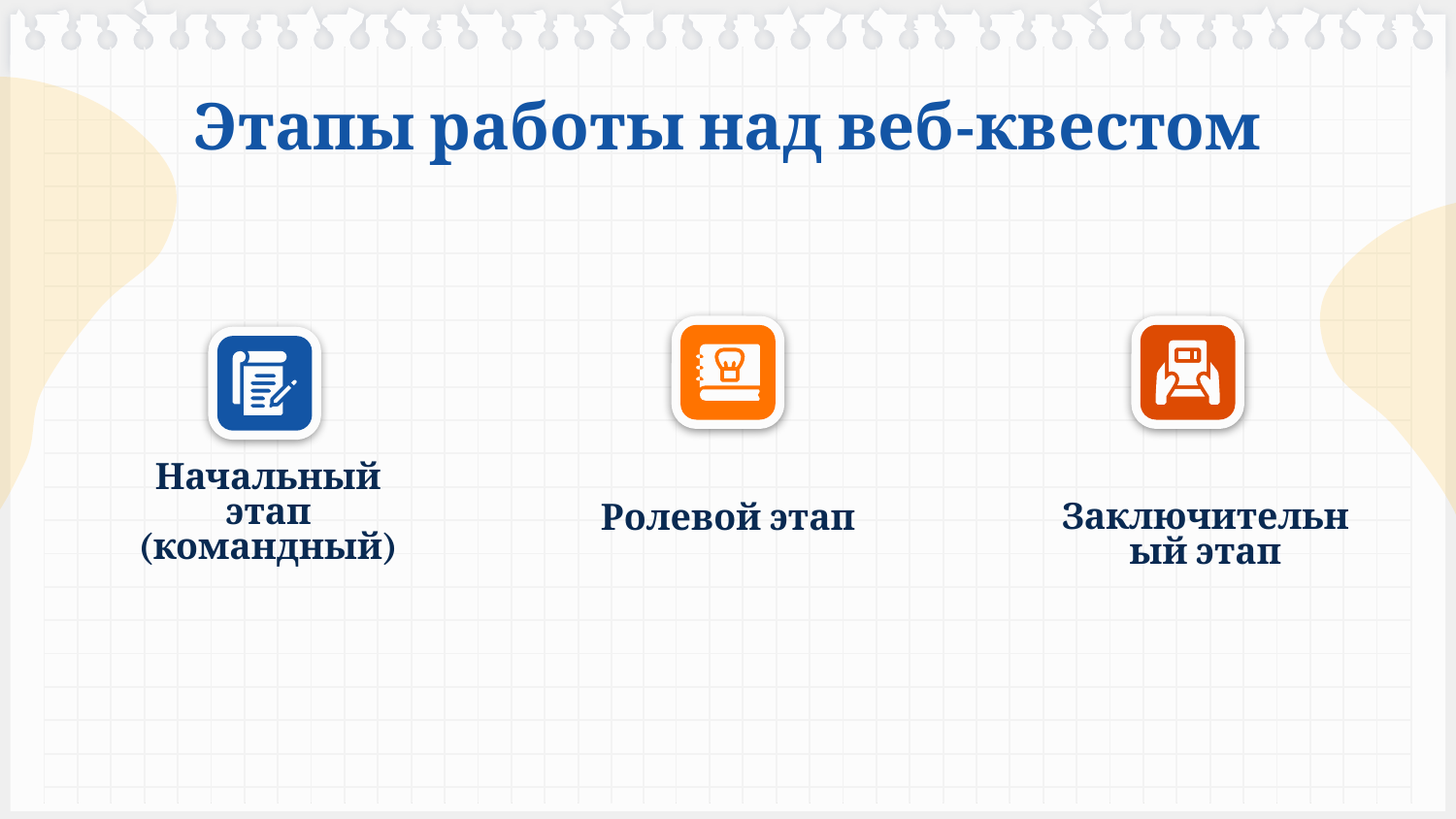

# Этапы работы над веб-квестом

Ролевой этап

Заключительный этап

Начальный этап (командный)